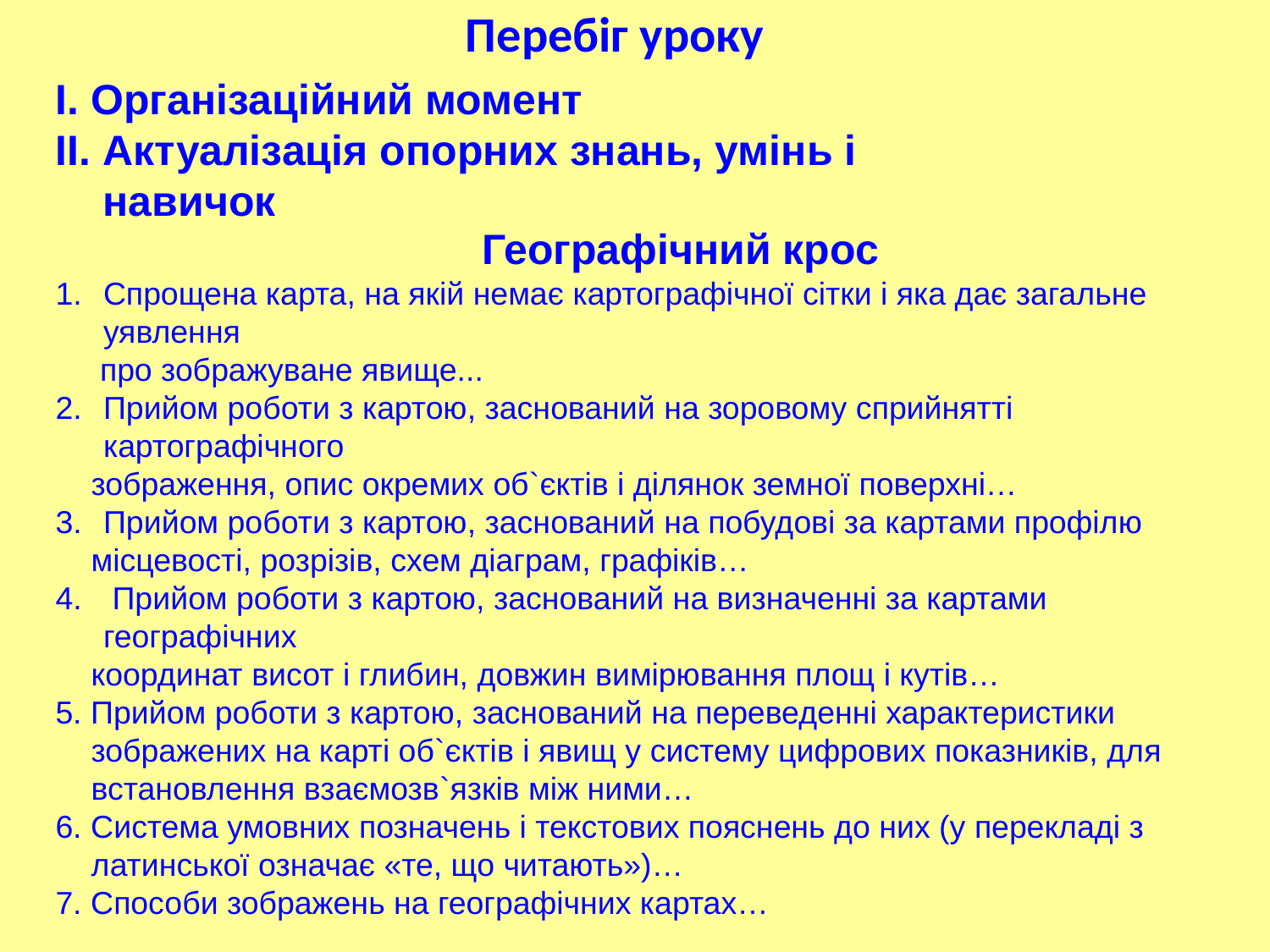

Перебіг уроку
І. Організаційний момент
ІІ. Актуалізація опорних знань, умінь і
    навичок
                                                Географічний крос
Спрощена карта, на якій немає картографічної сітки і яка дає загальне уявлення
     про зображуване явище...
Прийом роботи з картою, заснований на зоровому сприйнятті картографічного
    зображення, опис окремих об`єктів і ділянок земної поверхні…
Прийом роботи з картою, заснований на побудові за картами профілю
    місцевості, розрізів, схем діаграм, графіків…
 Прийом роботи з картою, заснований на визначенні за картами географічних
    координат висот і глибин, довжин вимірювання площ і кутів…
5. Прийом роботи з картою, заснований на переведенні характеристики
    зображених на карті об`єктів і явищ у систему цифрових показників, для
    встановлення взаємозв`язків між ними…
6. Система умовних позначень і текстових пояснень до них (у перекладі з
    латинської означає «те, що читають»)…
7. Способи зображень на географічних картах…